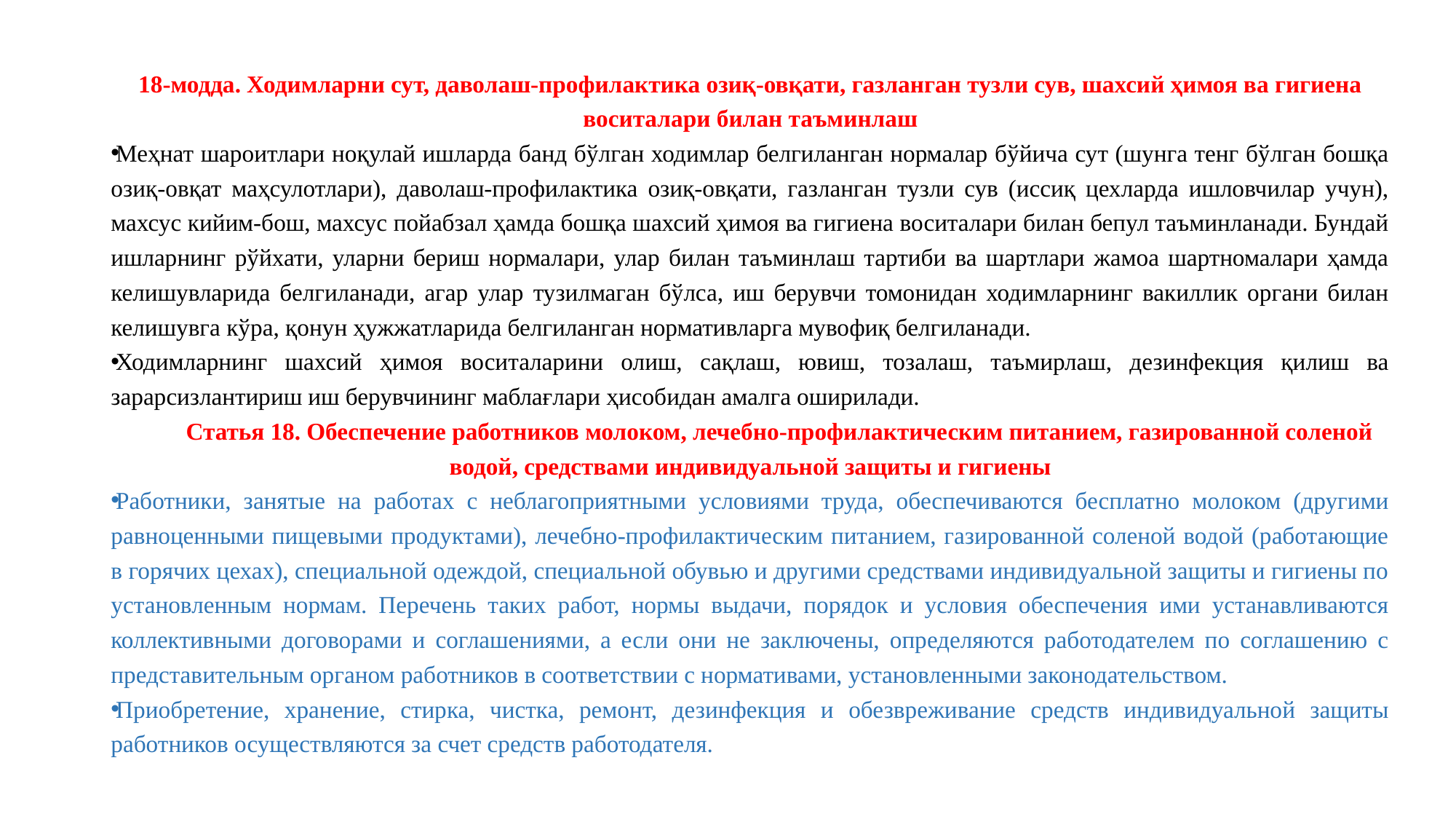

18-модда. Ходимларни сут, даволаш-профилактика озиқ-овқати, газланган тузли сув, шахсий ҳимоя ва гигиена воситалари билан таъминлаш
Меҳнат шароитлари ноқулай ишларда банд бўлган ходимлар белгиланган нормалар бўйича сут (шунга тенг бўлган бошқа озиқ-овқат маҳсулотлари), даволаш-профилактика озиқ-овқати, газланган тузли сув (иссиқ цехларда ишловчилар учун), махсус кийим-бош, махсус пойабзал ҳамда бошқа шахсий ҳимоя ва гигиена воситалари билан бепул таъминланади. Бундай ишларнинг рўйхати, уларни бериш нормалари, улар билан таъминлаш тартиби ва шартлари жамоа шартномалари ҳамда келишувларида белгиланади, агар улар тузилмаган бўлса, иш берувчи томонидан ходимларнинг вакиллик органи билан келишувга кўра, қонун ҳужжатларида белгиланган нормативларга мувофиқ белгиланади.
Ходимларнинг шахсий ҳимоя воситаларини олиш, сақлаш, ювиш, тозалаш, таъмирлаш, дезинфекция қилиш ва зарарсизлантириш иш берувчининг маблағлари ҳисобидан амалга оширилади.
Статья 18. Обеспечение работников молоком, лечебно-профилактическим питанием, газированной соленой водой, средствами индивидуальной защиты и гигиены
Работники, занятые на работах с неблагоприятными условиями труда, обеспечиваются бесплатно молоком (другими равноценными пищевыми продуктами), лечебно-профилактическим питанием, газированной соленой водой (работающие в горячих цехах), специальной одеждой, специальной обувью и другими средствами индивидуальной защиты и гигиены по установленным нормам. Перечень таких работ, нормы выдачи, порядок и условия обеспечения ими устанавливаются коллективными договорами и соглашениями, а если они не заключены, определяются работодателем по соглашению с представительным органом работников в соответствии с нормативами, установленными законодательством.
Приобретение, хранение, стирка, чистка, ремонт, дезинфекция и обезвреживание средств индивидуальной защиты работников осуществляются за счет средств работодателя.